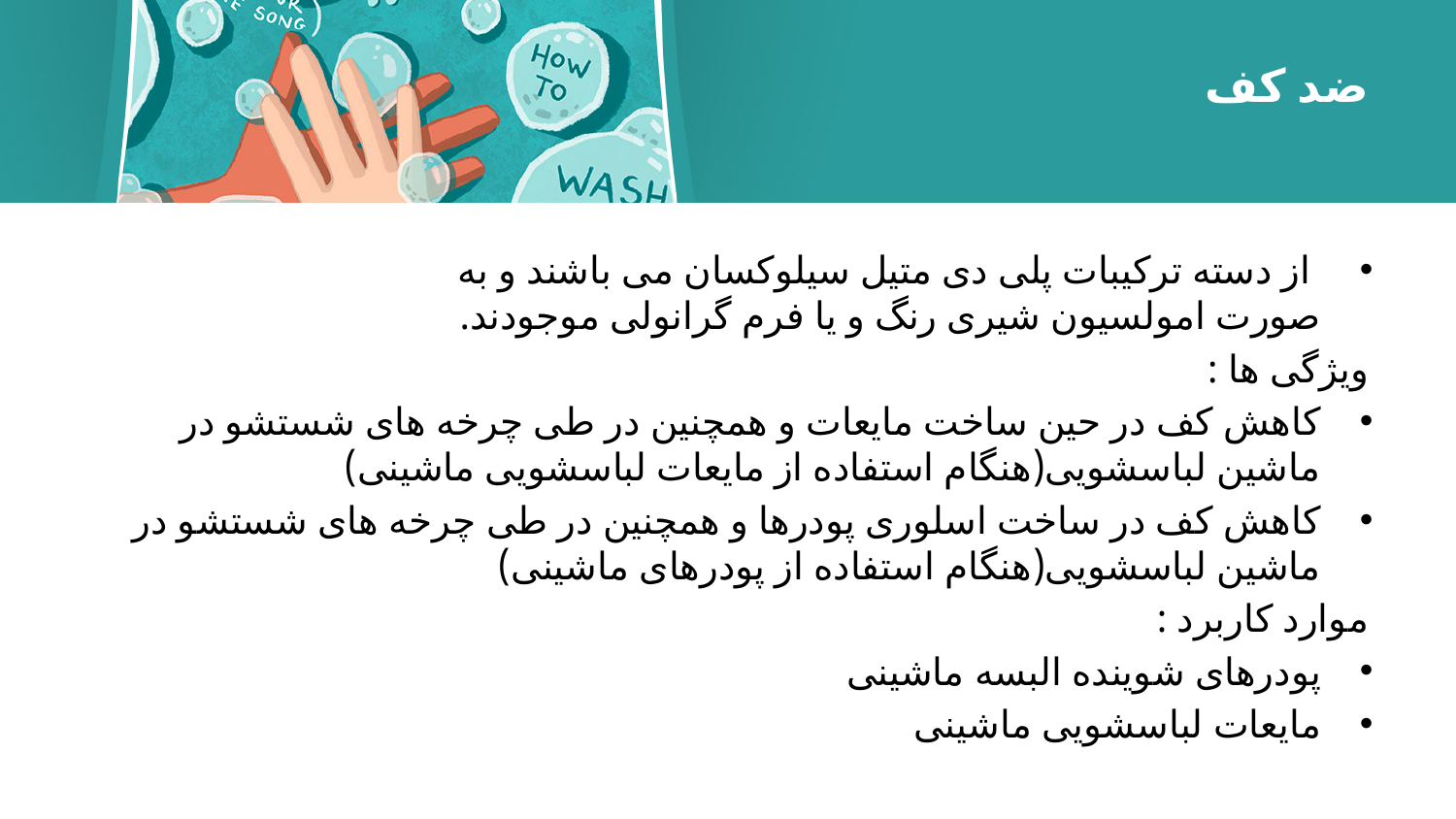

# ضد کف
 از دسته ترکیبات پلی دی متیل سیلوکسان می باشند و به صورت امولسیون شیری رنگ و یا فرم گرانولی موجودند.
ویژگی ها :
كاهش كف در حین ساخت مایعات و همچنین در طی چرخه های شستشو در ماشین لباسشویی(هنگام استفاده از مایعات لباسشویی ماشینی)
کاهش کف در ساخت اسلوری پودرها و همچنین در طی چرخه های شستشو در ماشین لباسشویی(هنگام استفاده از پودرهای ماشینی)
موارد كاربرد :
پودرهای شوینده البسه ماشینی
مایعات لباسشویی ماشینی